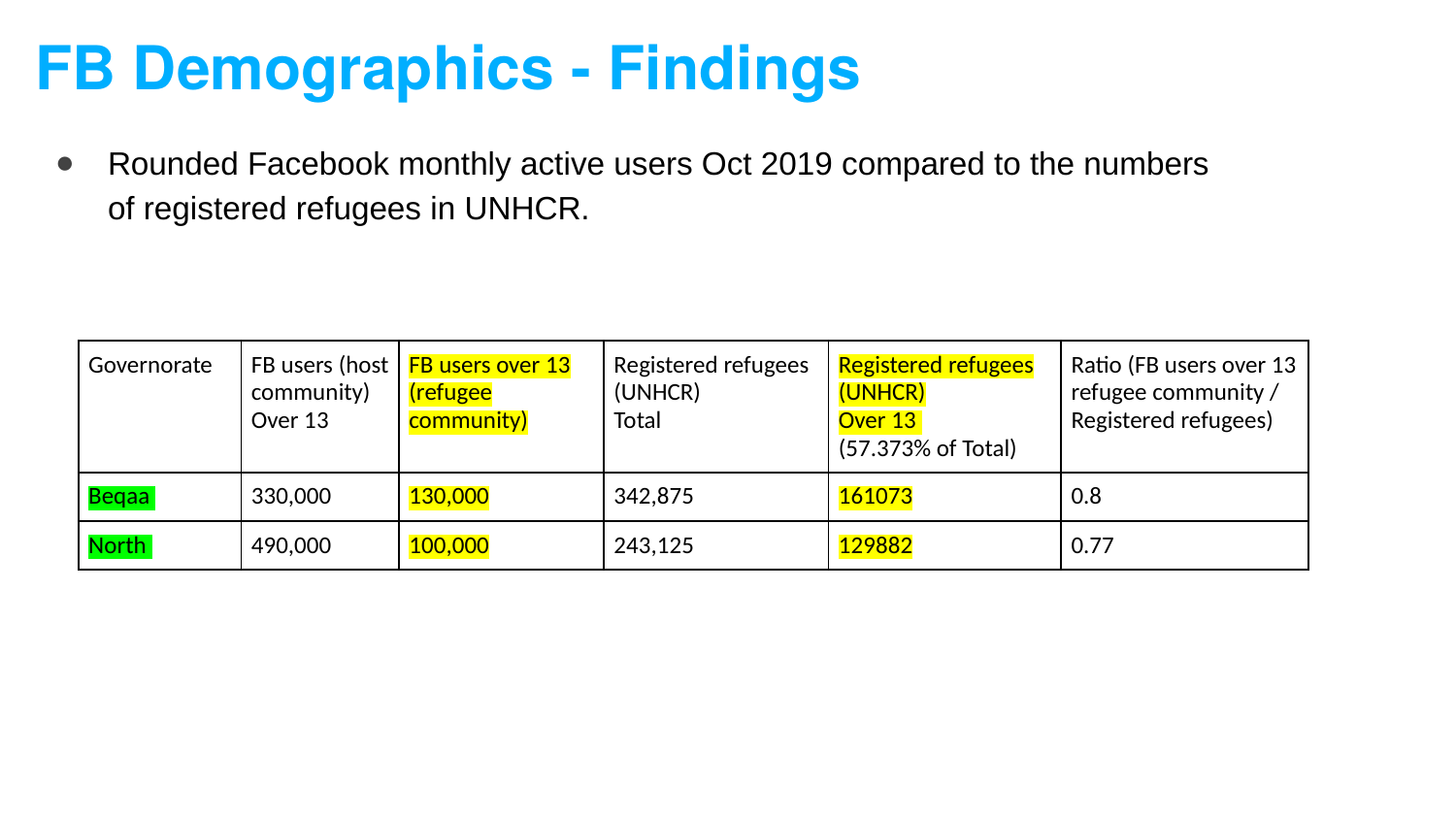

# FB Demographics - Findings

Rounded Facebook monthly active users Oct 2019 compared to the numbers of registered refugees in UNHCR.

| Governorate | FB users (host community) Over 13 | FB users over 13 (refugee community) | Registered refugees (UNHCR) Total | Registered refugees (UNHCR) Over 13 (57.373% of Total) | Ratio (FB users over 13 refugee community / Registered refugees) |
| --- | --- | --- | --- | --- | --- |
| Beqaa | 330,000 | 130,000 | 342,875 | 161073 | 0.8 |
| North | 490,000 | 100,000 | 243,125 | 129882 | 0.77 |